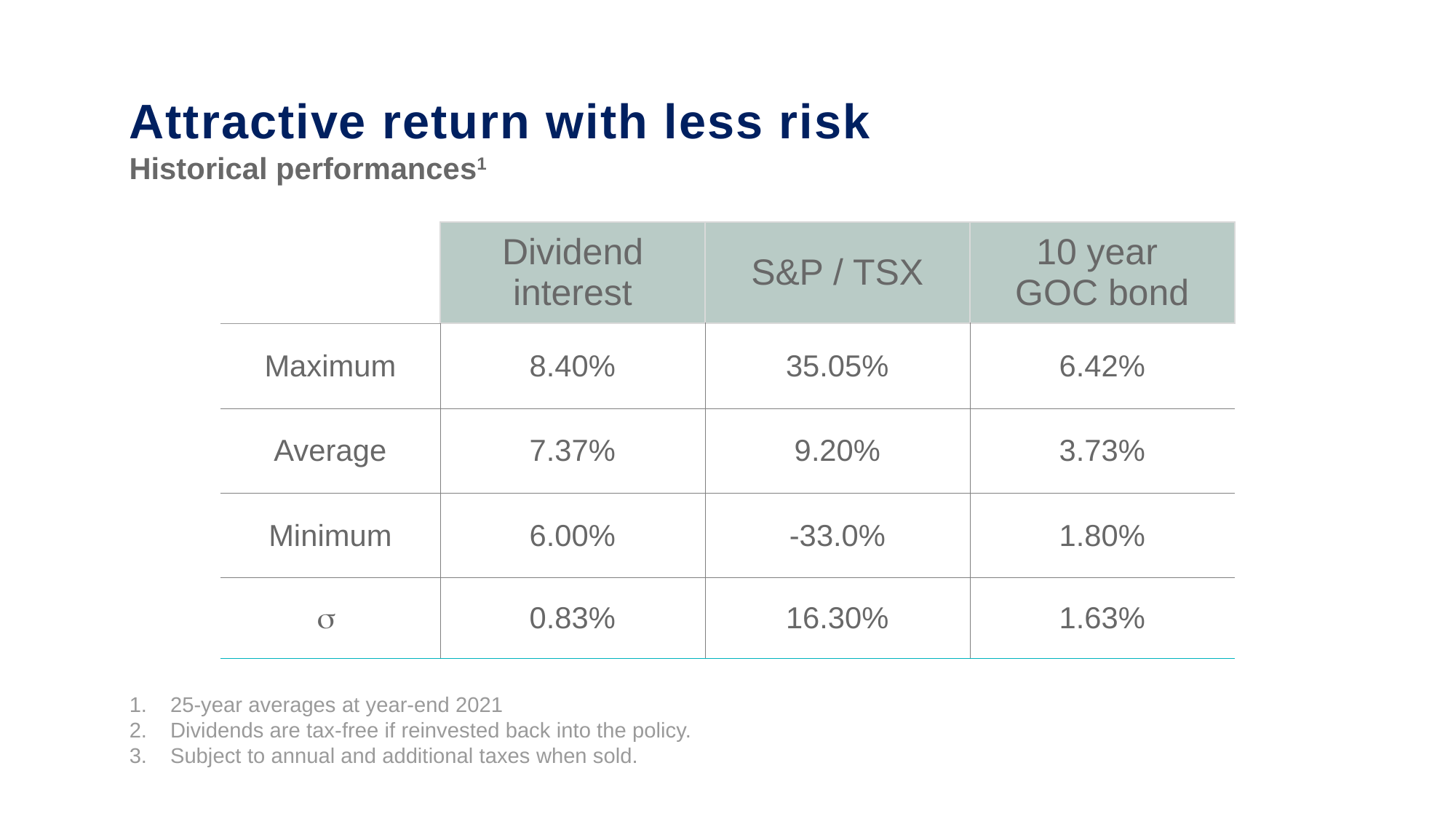

Attractive return with less risk
Historical performances1
|  | Dividend interest | S&P / TSX | 10 year GOC bond |
| --- | --- | --- | --- |
| Maximum | 8.40% | 35.05% | 6.42% |
| Average | 7.37% | 9.20% | 3.73% |
| Minimum | 6.00% | -33.0% | 1.80% |
| σ | 0.83% | 16.30% | 1.63% |
25-year averages at year-end 2021
Dividends are tax-free if reinvested back into the policy.
Subject to annual and additional taxes when sold.